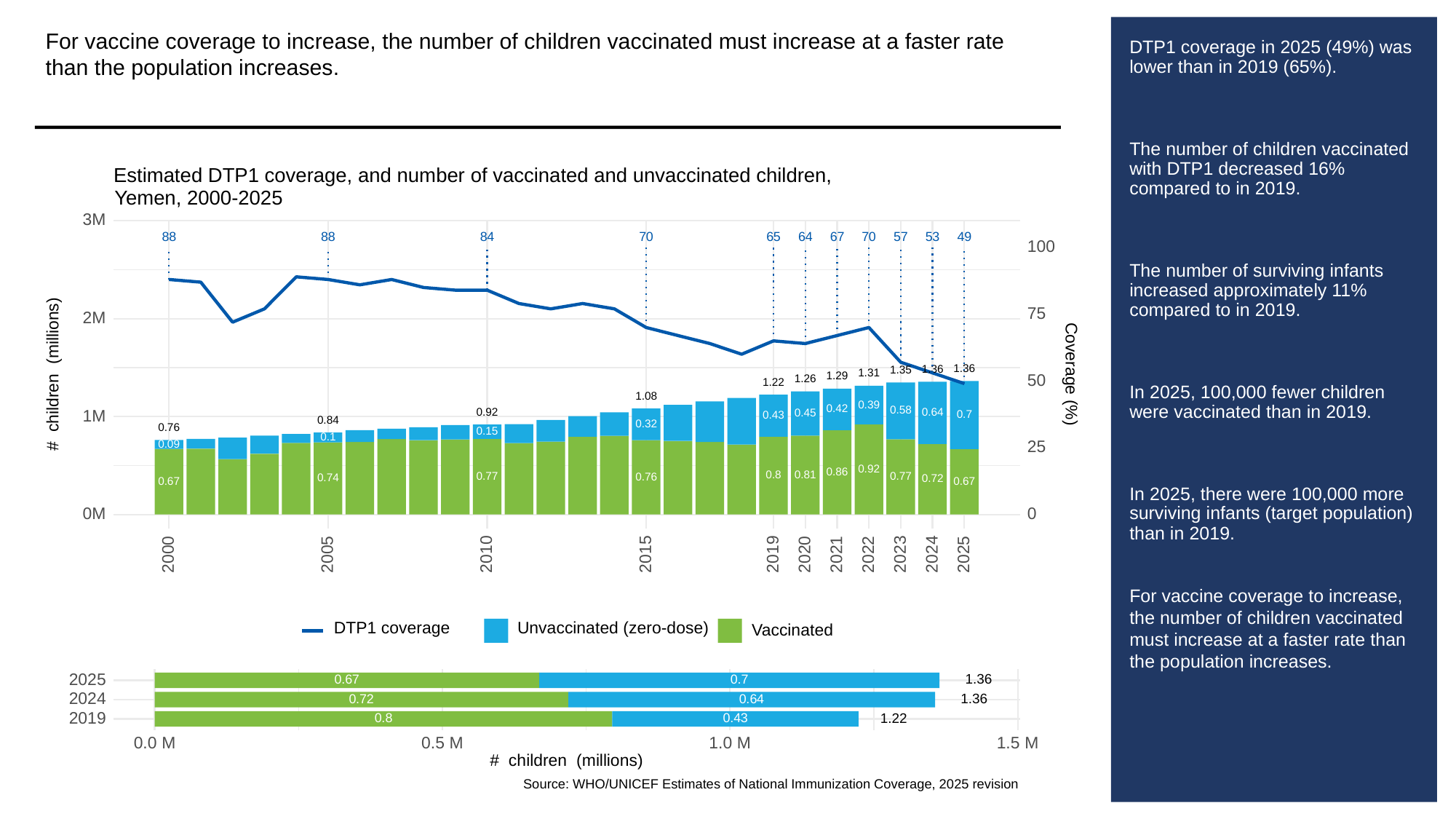

For vaccine coverage to increase, the number of children vaccinated must increase at a faster rate than the population increases.
# DTP1 coverage in 2025 (49%) was lower than in 2019 (65%).

The number of children vaccinated with DTP1 decreased 16% compared to in 2019.

The number of surviving infants increased approximately 11% compared to in 2019.

In 2025, 100,000 fewer children were vaccinated than in 2019.

In 2025, there were 100,000 more surviving infants (target population) than in 2019.

For vaccine coverage to increase, the number of children vaccinated must increase at a faster rate than the population increases.

Estimated DTP1 coverage, and number of vaccinated and unvaccinated children,
Yemen, 2000-2025
3M

53
88
88
84
70
65
64
67
70
49
57
100

75
2M

1.36
1.36
1.35
#  children  (millions)
Coverage (%)

1.31
1.29
50
1.26
1.22

1.08

0.39

0.42
0.58
0.92

0.64
0.45
1M
0.7
0.43

0.84

0.32
0.76

0.15

0.1

0.09

25

0.92

0.86
0.81
0.8
0.77
0.77
0.76
0.74
0.72
0.67
0.67
0M
0

2023
2000
2005
2010
2015
2019
2020
2021
2022
2024
2025

Unvaccinated (zero-dose)
DTP1 coverage
Vaccinated

2025
1.36
0.67
0.7

2024
1.36
0.72
0.64

2019
1.22
0.43
0.8

0.0 M
0.5 M
1.0 M
1.5 M
#  children  (millions)
Source: WHO/UNICEF Estimates of National Immunization Coverage, 2025 revision